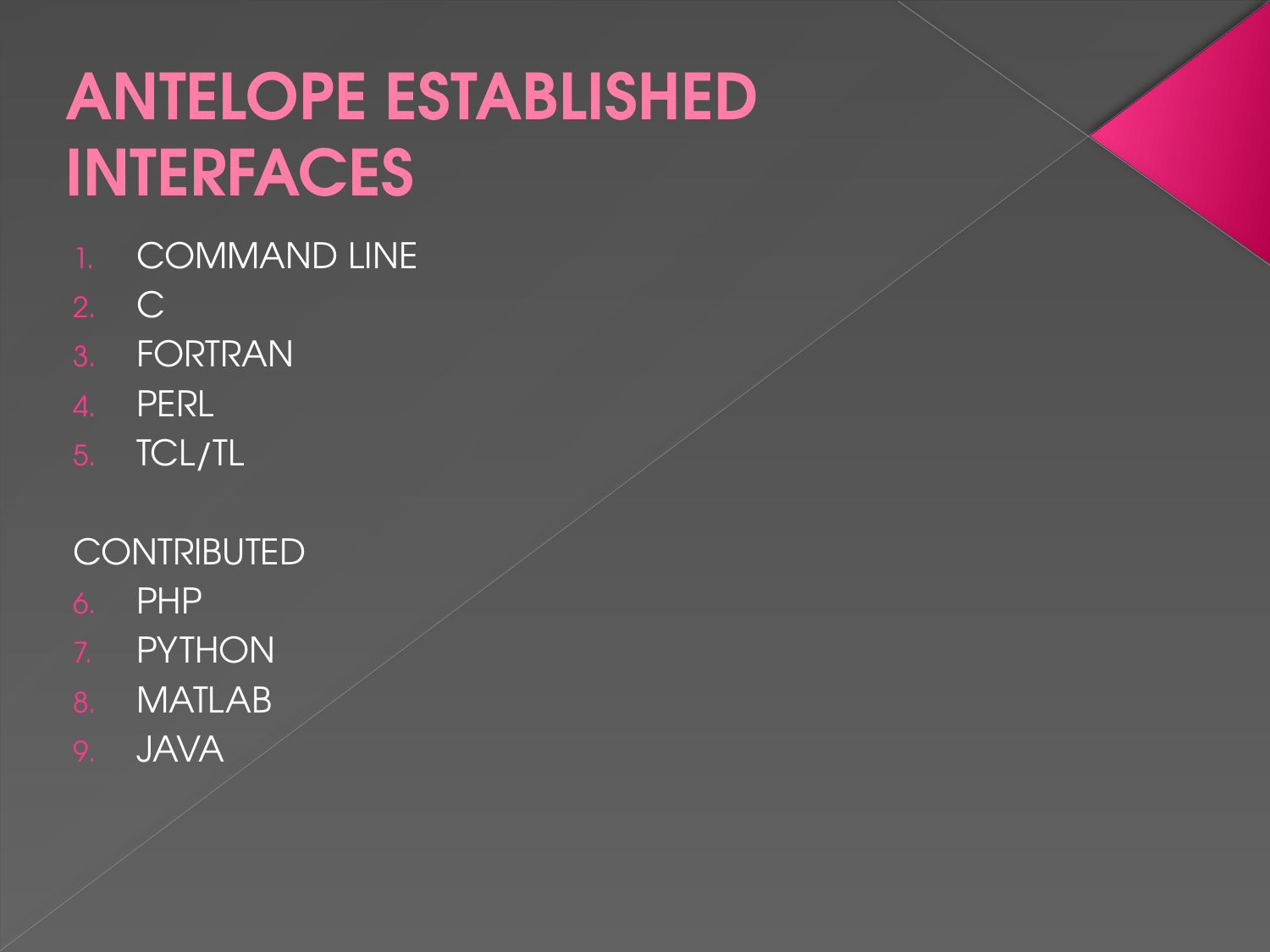

# ANTELOPE ESTABLISHED INTERFACES
COMMAND LINE
C
FORTRAN
PERL
TCL/TL

CONTRIBUTED
PHP
PYTHON
MATLAB
JAVA